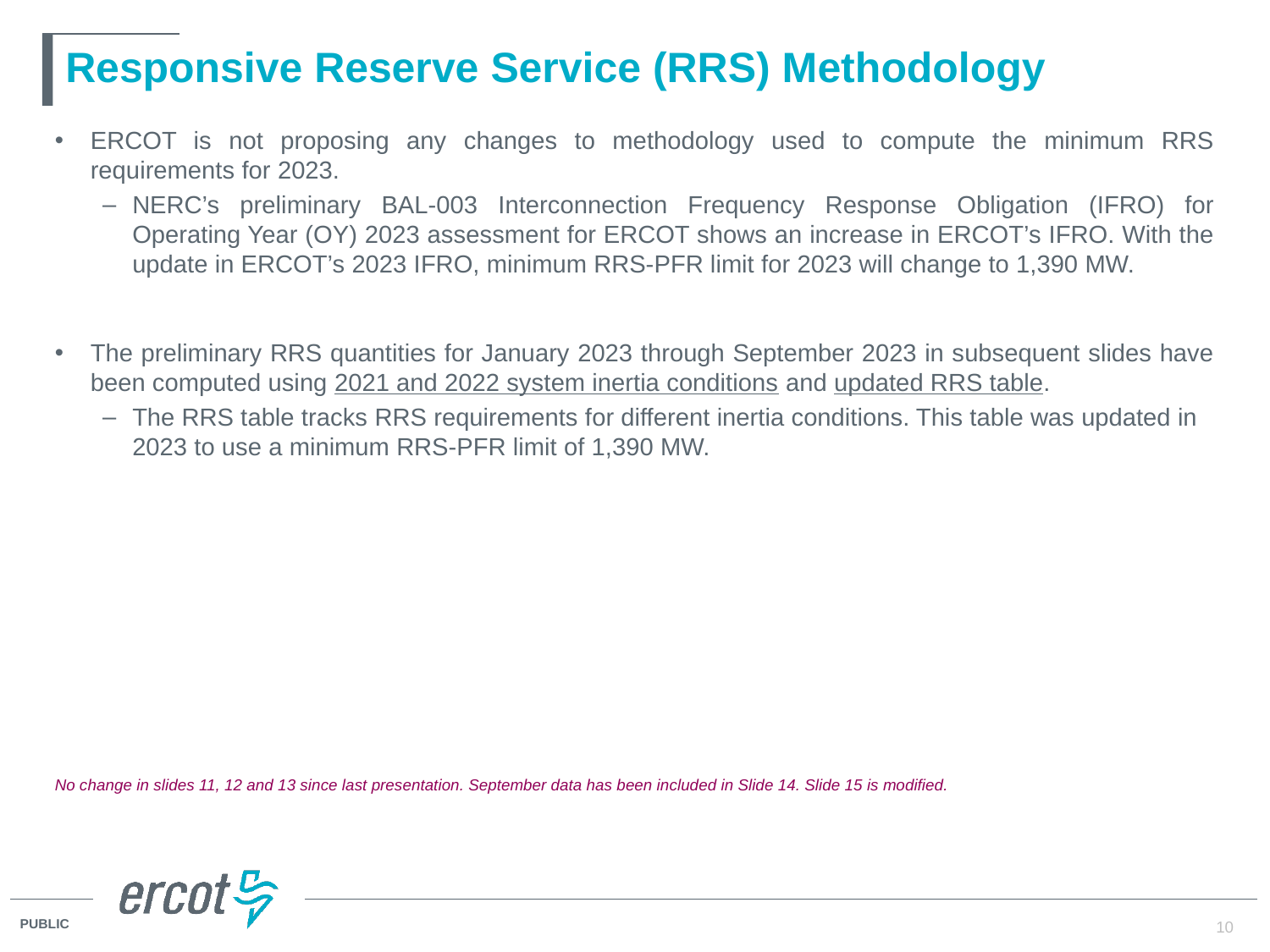

# Responsive Reserve Service (RRS) Methodology
ERCOT is not proposing any changes to methodology used to compute the minimum RRS requirements for 2023.
NERC’s preliminary BAL-003 Interconnection Frequency Response Obligation (IFRO) for Operating Year (OY) 2023 assessment for ERCOT shows an increase in ERCOT’s IFRO. With the update in ERCOT’s 2023 IFRO, minimum RRS-PFR limit for 2023 will change to 1,390 MW.

The preliminary RRS quantities for January 2023 through September 2023 in subsequent slides have been computed using 2021 and 2022 system inertia conditions and updated RRS table.
The RRS table tracks RRS requirements for different inertia conditions. This table was updated in 2023 to use a minimum RRS-PFR limit of 1,390 MW.

No change in slides 11, 12 and 13 since last presentation. September data has been included in Slide 14. Slide 15 is modified.